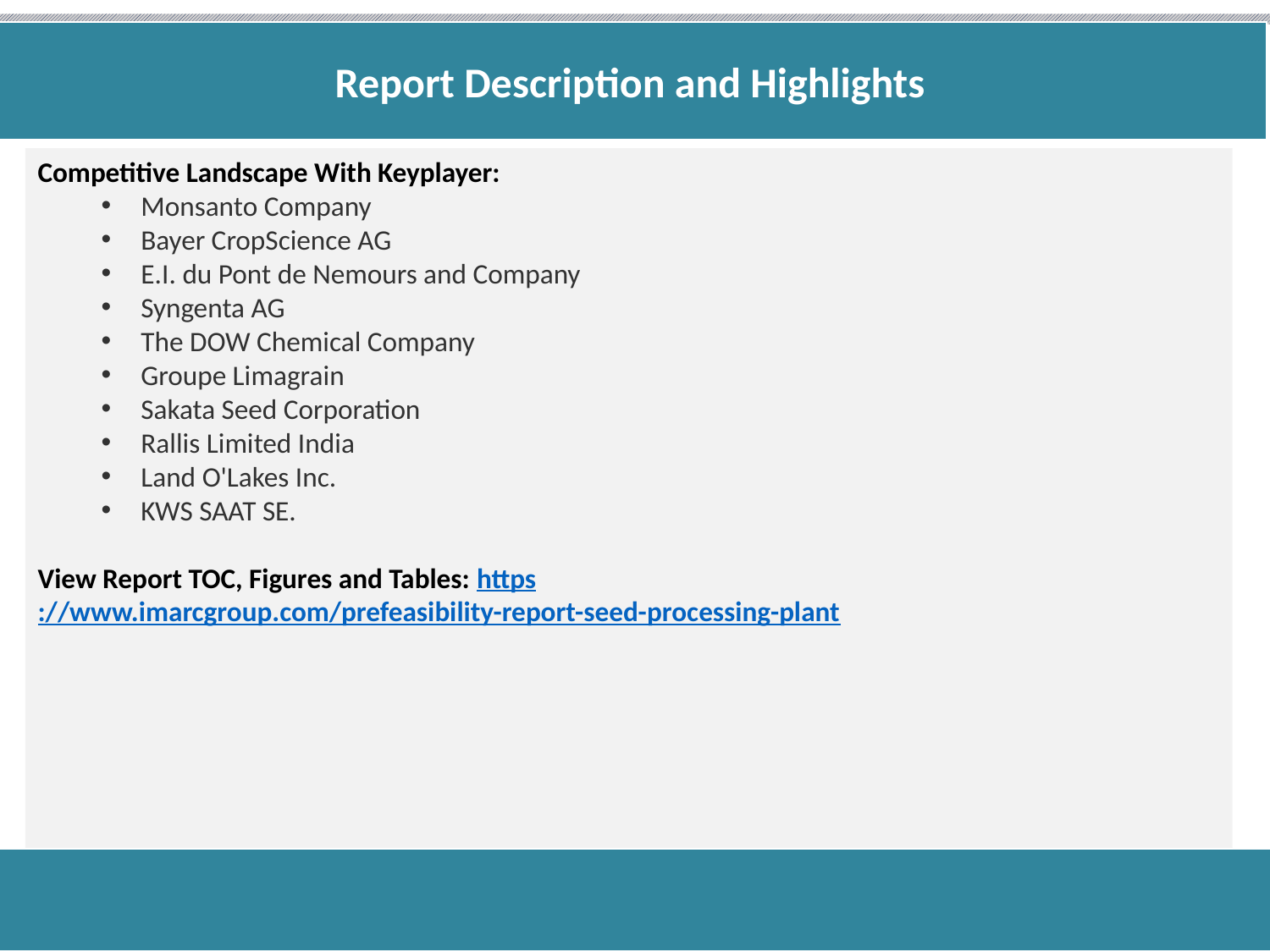

Report Description and Highlights
Report Description

Competitive Landscape With Keyplayer:
Monsanto Company
Bayer CropScience AG
E.I. du Pont de Nemours and Company
Syngenta AG
The DOW Chemical Company
Groupe Limagrain
Sakata Seed Corporation
Rallis Limited India
Land O'Lakes Inc.
KWS SAAT SE.

View Report TOC, Figures and Tables: https://www.imarcgroup.com/prefeasibility-report-seed-processing-plant